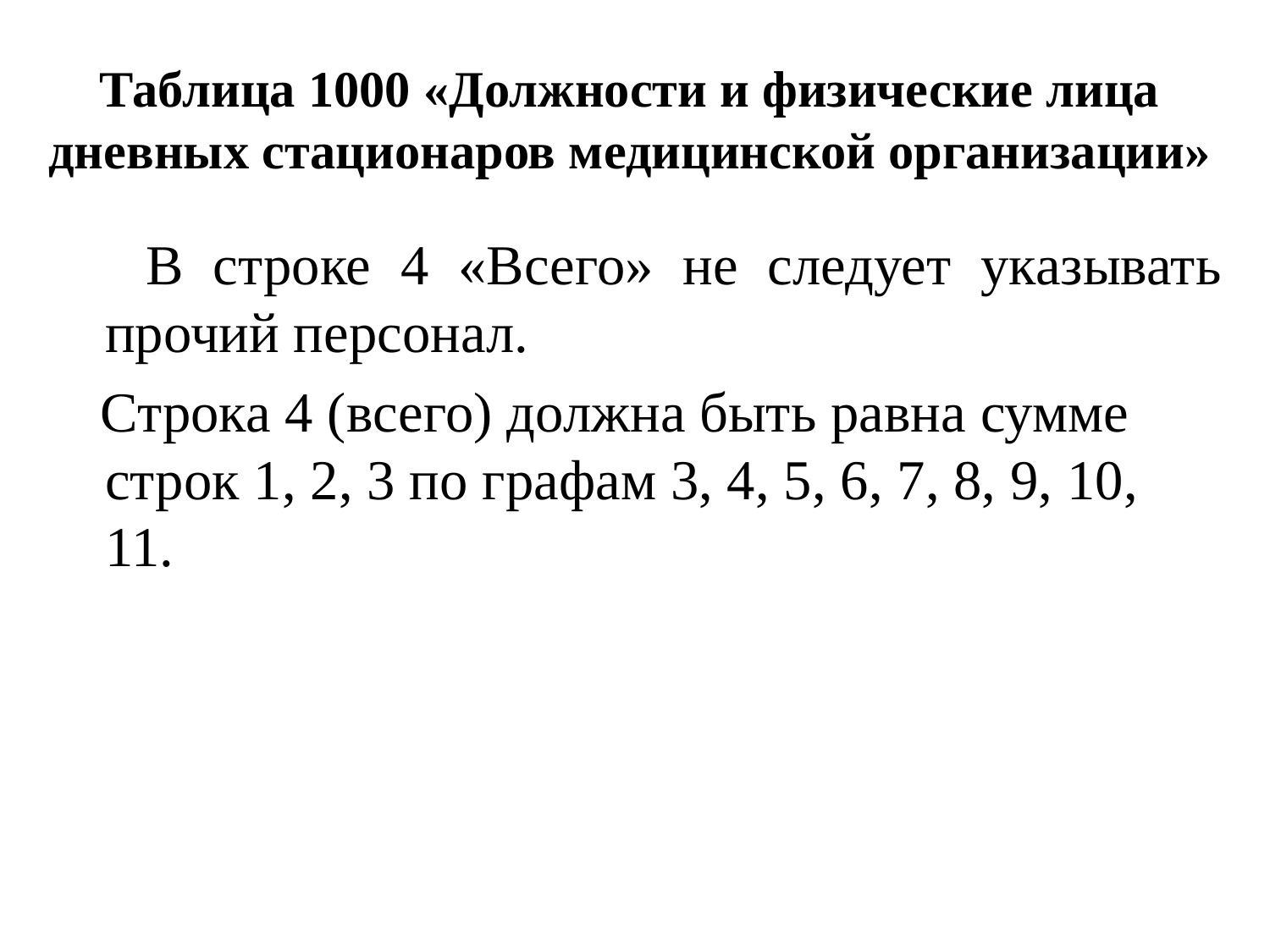

# Таблица 1000 «Должности и физические лица дневных стационаров медицинской организации»
   В строке 4 «Всего» не следует указывать прочий персонал.
   Строка 4 (всего) должна быть равна сумме строк 1, 2, 3 по графам 3, 4, 5, 6, 7, 8, 9, 10, 11.